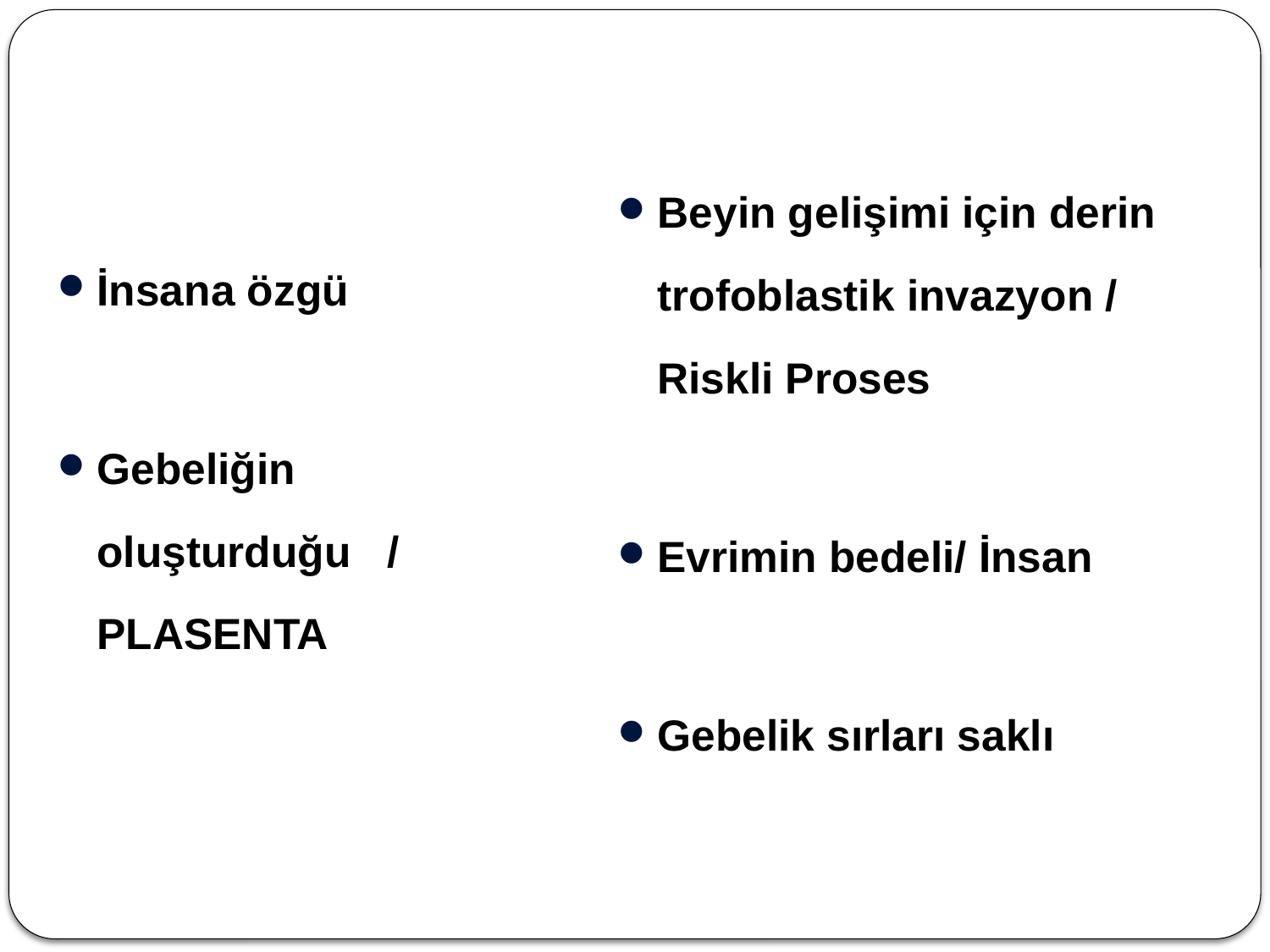

Beyin gelişimi için derin trofoblastik invazyon / Riskli Proses

Evrimin bedeli/ İnsan

Gebelik sırları saklı

İnsana özgü

Gebeliğin oluşturduğu   / PLASENTA